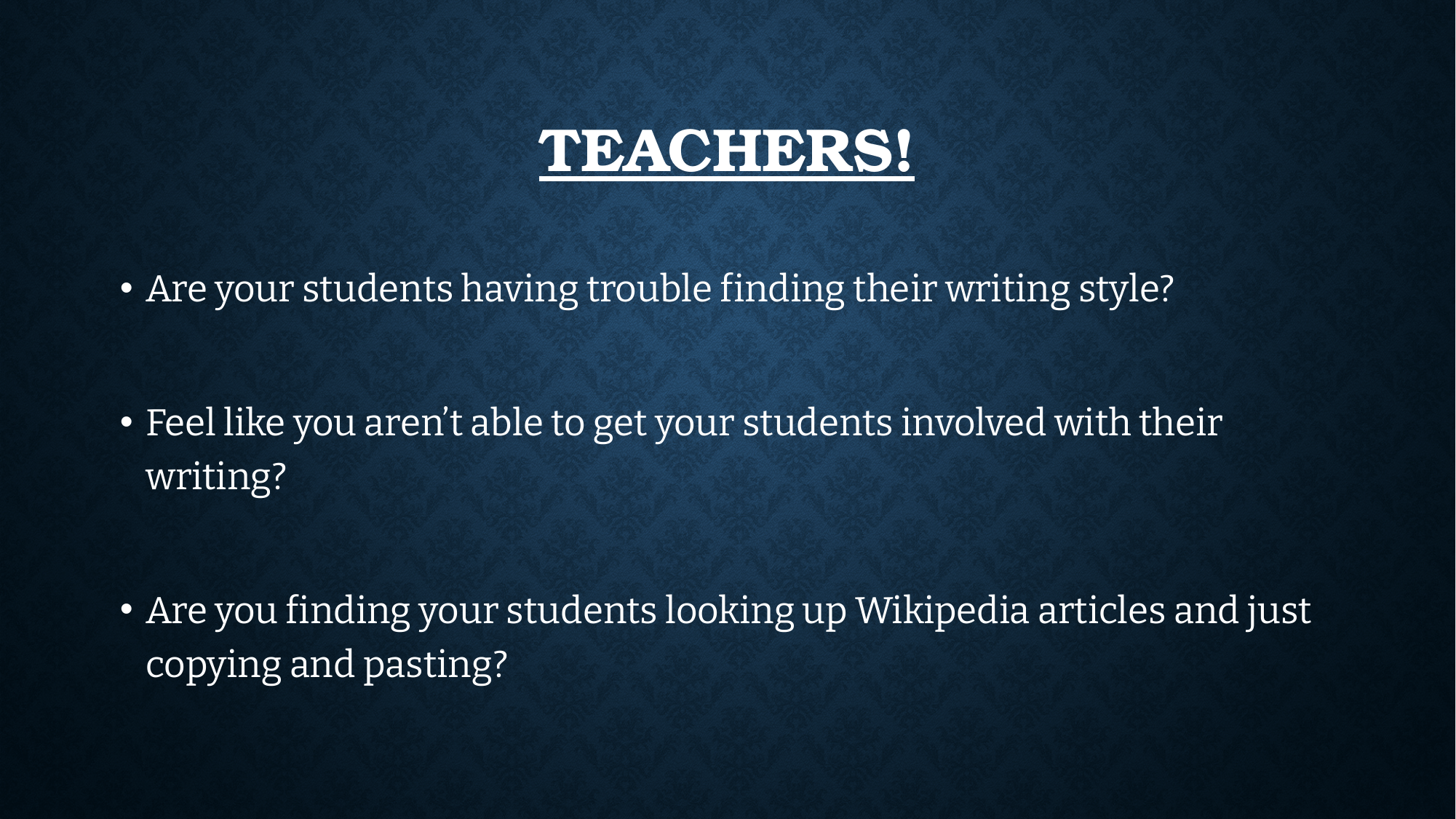

# TEACHERS!
Are your students having trouble finding their writing style?

Feel like you aren’t able to get your students involved with their writing?

Are you finding your students looking up Wikipedia articles and just copying and pasting?